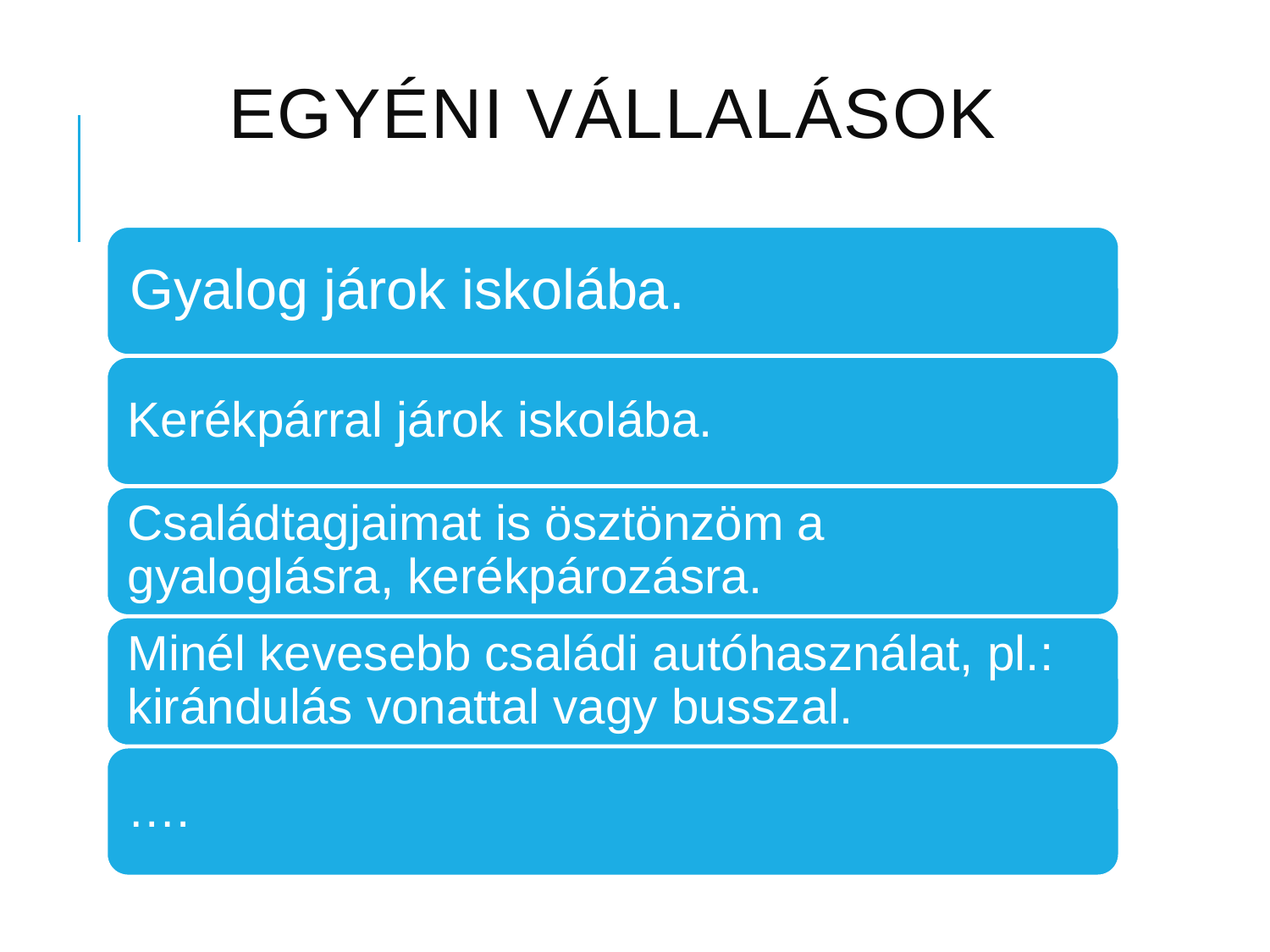

# EGYÉNI VÁLLALÁSOK
Gyalog járok iskolába.
Kerékpárral járok iskolába.
Családtagjaimat is ösztönzöm a gyaloglásra, kerékpározásra.
Minél kevesebb családi autóhasználat, pl.: kirándulás vonattal vagy busszal.
….